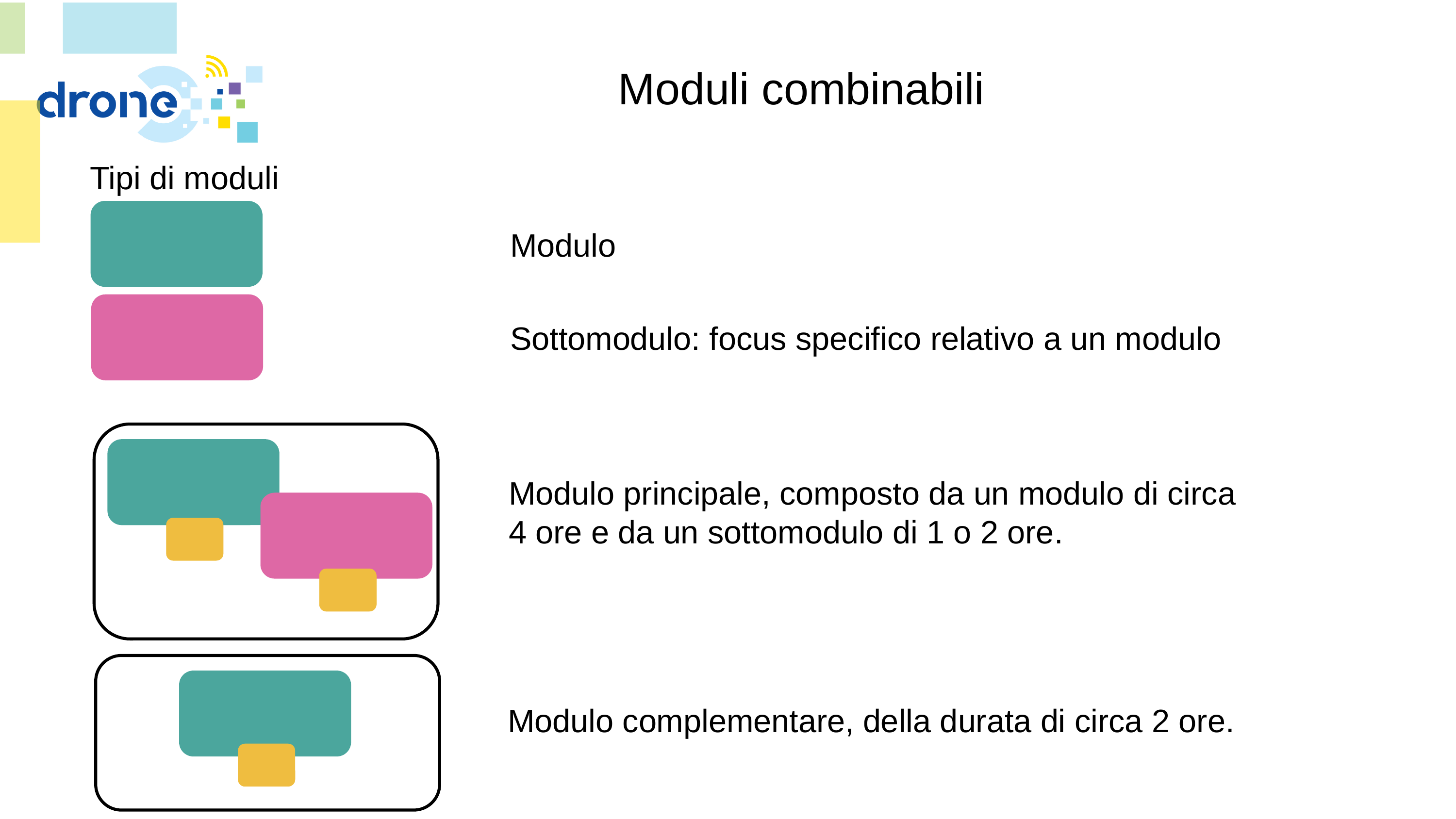

# Moduli combinabili

Tipi di moduli

Modulo

Sottomodulo: focus specifico relativo a un modulo

Modulo principale, composto da un modulo di circa 4 ore e da un sottomodulo di 1 o 2 ore.

Modulo complementare, della durata di circa 2 ore.